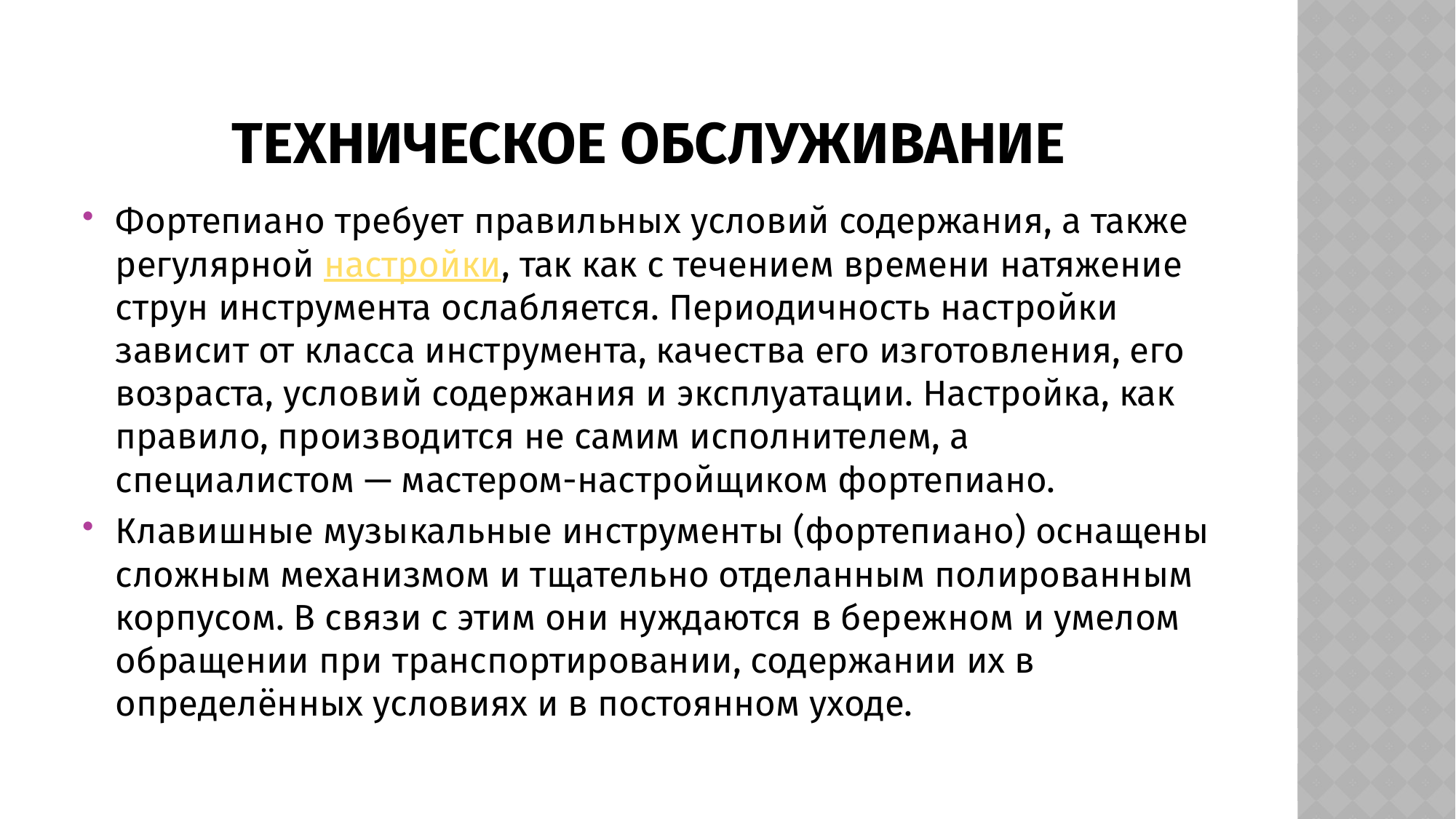

# Техническое обслуживание
Фортепиано требует правильных условий содержания, а также регулярной настройки, так как с течением времени натяжение струн инструмента ослабляется. Периодичность настройки зависит от класса инструмента, качества его изготовления, его возраста, условий содержания и эксплуатации. Настройка, как правило, производится не самим исполнителем, а специалистом — мастером-настройщиком фортепиано.
Клавишные музыкальные инструменты (фортепиано) оснащены сложным механизмом и тщательно отделанным полированным корпусом. В связи с этим они нуждаются в бережном и умелом обращении при транспортировании, содержании их в определённых условиях и в постоянном уходе.